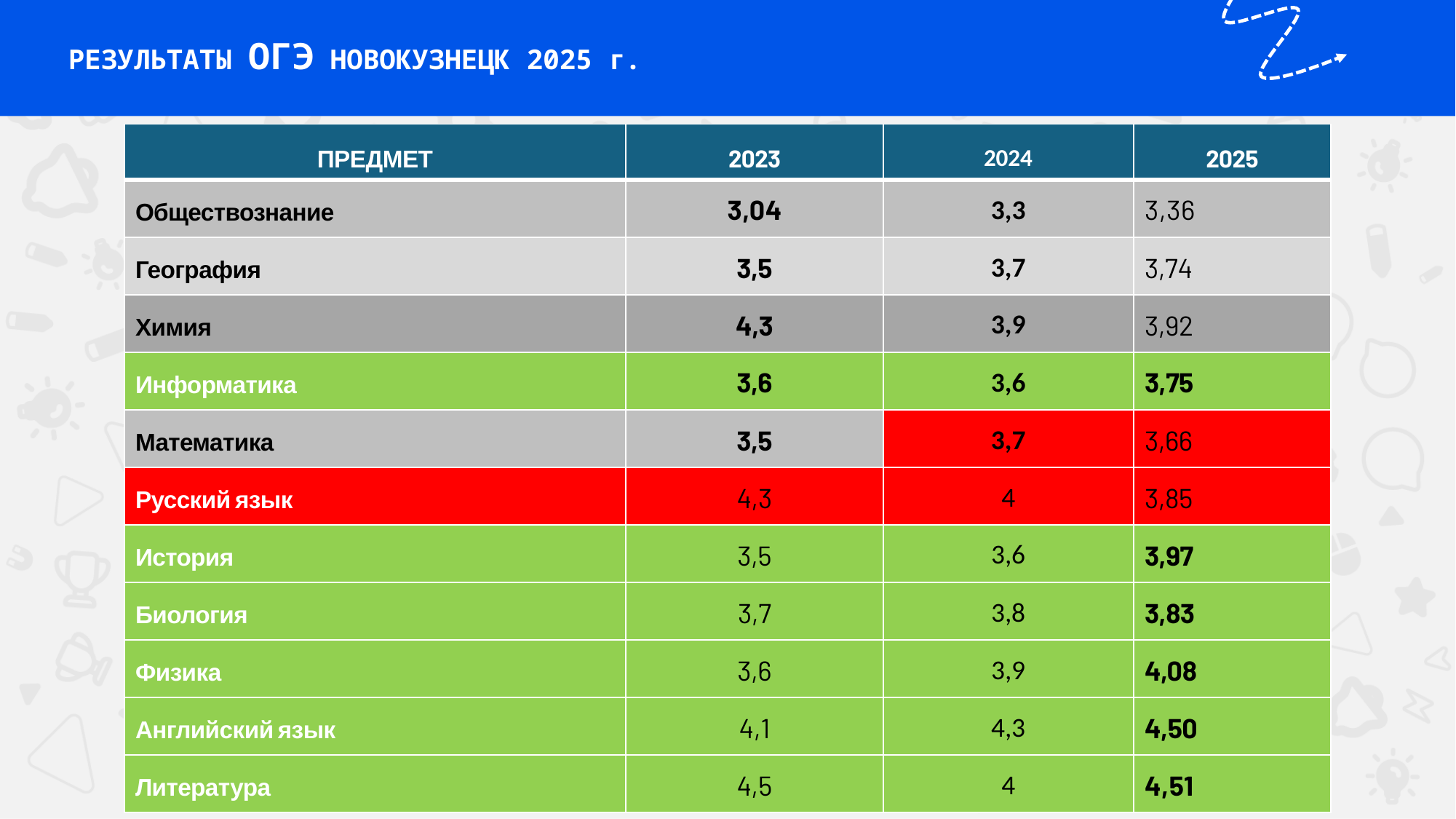

РЕЗУЛЬТАТЫ ОГЭ НОВОКУЗНЕЦК 2025 г.
| Предмет | 2023 | 2024 | 2025 |
| --- | --- | --- | --- |
| Обществознание | 3,04 | 3,3 | 3,36 |
| География | 3,5 | 3,7 | 3,74 |
| Химия | 4,3 | 3,9 | 3,92 |
| Информатика | 3,6 | 3,6 | 3,75 |
| Математика | 3,5 | 3,7 | 3,66 |
| Русский язык | 4,3 | 4 | 3,85 |
| История | 3,5 | 3,6 | 3,97 |
| Биология | 3,7 | 3,8 | 3,83 |
| Физика | 3,6 | 3,9 | 4,08 |
| Английский язык | 4,1 | 4,3 | 4,50 |
| Литература | 4,5 | 4 | 4,51 |